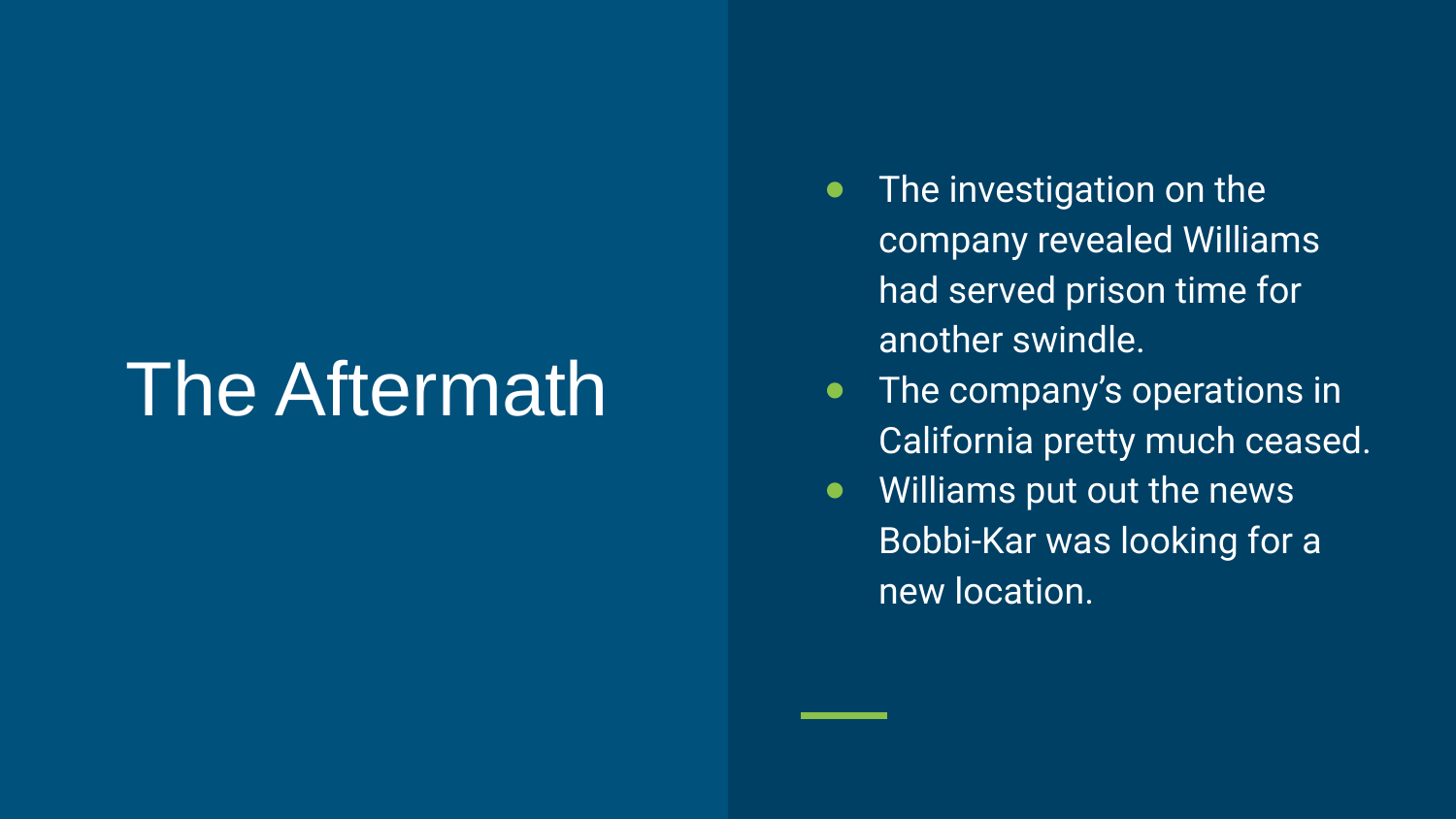

The investigation on the company revealed Williams had served prison time for another swindle.
The company’s operations in California pretty much ceased.
Williams put out the news Bobbi-Kar was looking for a new location.
# The Aftermath